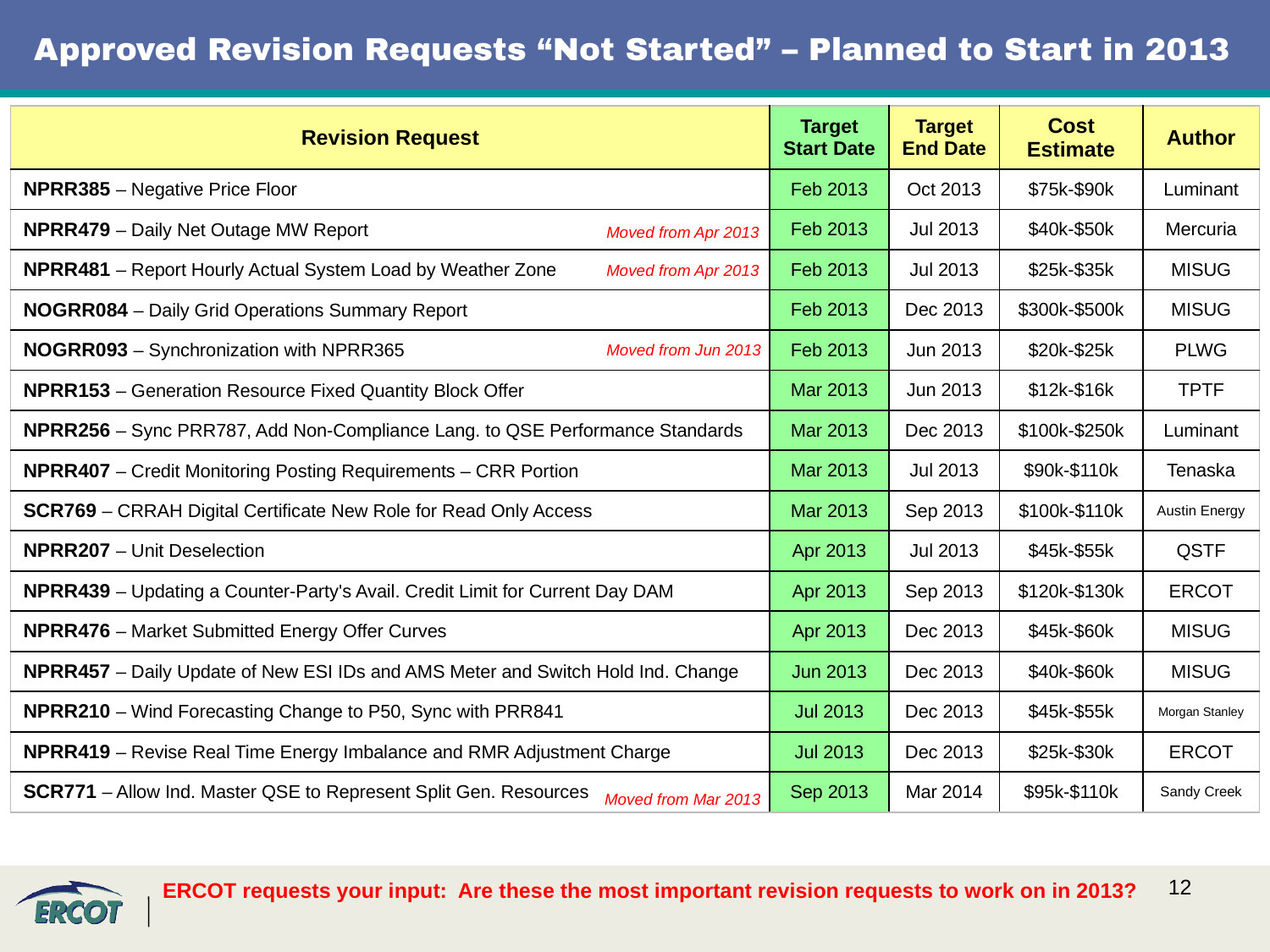

# Approved Revision Requests “Not Started” – Planned to Start in 2013
| Revision Request | Target Start Date | Target End Date | Cost Estimate | Author |
| --- | --- | --- | --- | --- |
| NPRR385 – Negative Price Floor | Feb 2013 | Oct 2013 | $75k-$90k | Luminant |
| NPRR479 – Daily Net Outage MW Report | Feb 2013 | Jul 2013 | $40k-$50k | Mercuria |
| NPRR481 – Report Hourly Actual System Load by Weather Zone | Feb 2013 | Jul 2013 | $25k-$35k | MISUG |
| NOGRR084 – Daily Grid Operations Summary Report | Feb 2013 | Dec 2013 | $300k-$500k | MISUG |
| NOGRR093 – Synchronization with NPRR365 | Feb 2013 | Jun 2013 | $20k-$25k | PLWG |
| NPRR153 – Generation Resource Fixed Quantity Block Offer | Mar 2013 | Jun 2013 | $12k-$16k | TPTF |
| NPRR256 – Sync PRR787, Add Non-Compliance Lang. to QSE Performance Standards | Mar 2013 | Dec 2013 | $100k-$250k | Luminant |
| NPRR407 – Credit Monitoring Posting Requirements – CRR Portion | Mar 2013 | Jul 2013 | $90k-$110k | Tenaska |
| SCR769 – CRRAH Digital Certificate New Role for Read Only Access | Mar 2013 | Sep 2013 | $100k-$110k | Austin Energy |
| NPRR207 – Unit Deselection | Apr 2013 | Jul 2013 | $45k-$55k | QSTF |
| NPRR439 – Updating a Counter-Party's Avail. Credit Limit for Current Day DAM | Apr 2013 | Sep 2013 | $120k-$130k | ERCOT |
| NPRR476 – Market Submitted Energy Offer Curves | Apr 2013 | Dec 2013 | $45k-$60k | MISUG |
| NPRR457 – Daily Update of New ESI IDs and AMS Meter and Switch Hold Ind. Change | Jun 2013 | Dec 2013 | $40k-$60k | MISUG |
| NPRR210 – Wind Forecasting Change to P50, Sync with PRR841 | Jul 2013 | Dec 2013 | $45k-$55k | Morgan Stanley |
| NPRR419 – Revise Real Time Energy Imbalance and RMR Adjustment Charge | Jul 2013 | Dec 2013 | $25k-$30k | ERCOT |
| SCR771 – Allow Ind. Master QSE to Represent Split Gen. Resources | Sep 2013 | Mar 2014 | $95k-$110k | Sandy Creek |
Moved from Apr 2013
Moved from Apr 2013
Moved from Jun 2013
Moved from Mar 2013
ERCOT requests your input:  Are these the most important revision requests to work on in 2013?